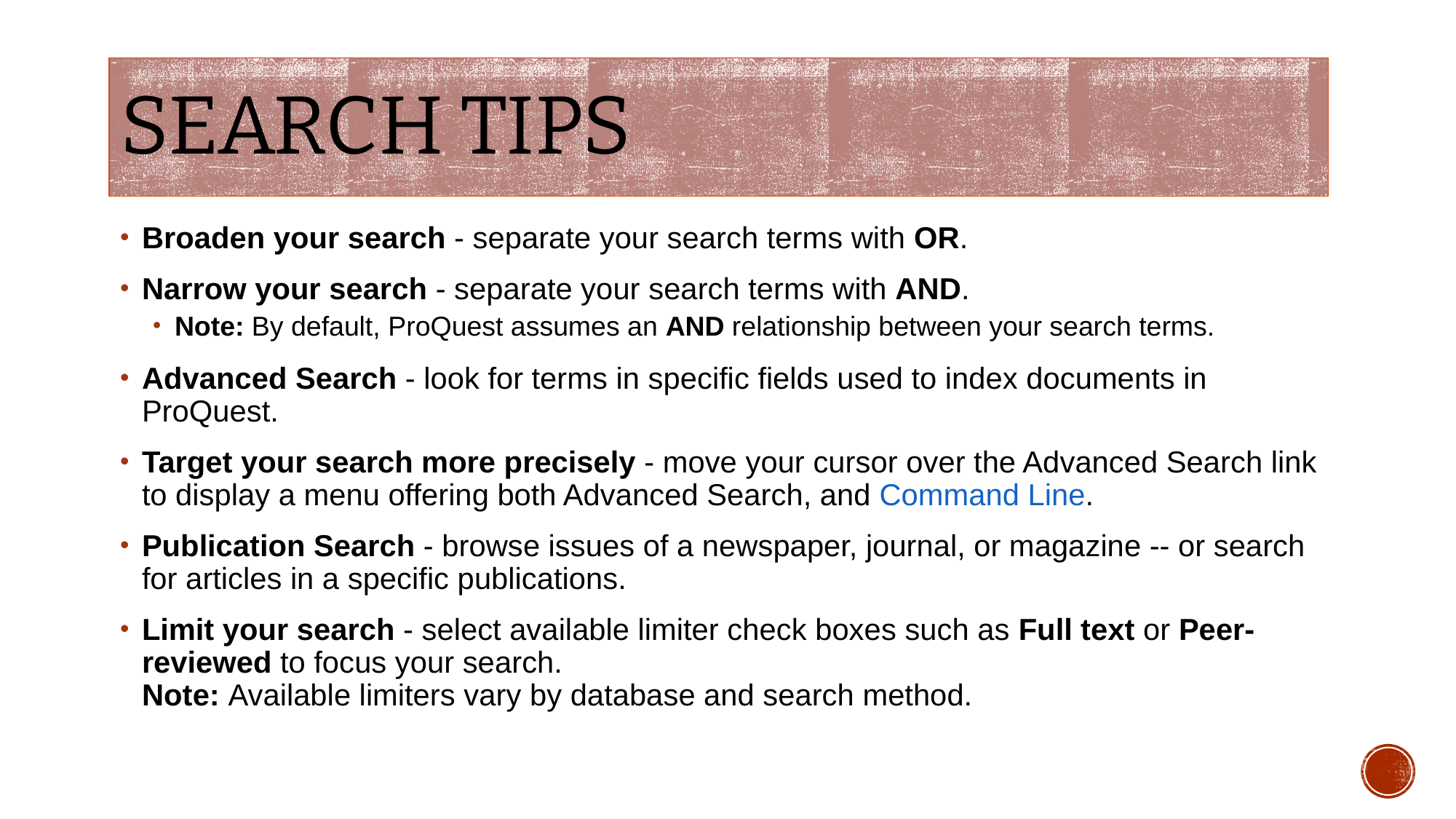

# Search tips
Broaden your search - separate your search terms with OR.
Narrow your search - separate your search terms with AND.
Note: By default, ProQuest assumes an AND relationship between your search terms.
Advanced Search - look for terms in specific fields used to index documents in ProQuest.
Target your search more precisely - move your cursor over the Advanced Search link to display a menu offering both Advanced Search, and Command Line.
Publication Search - browse issues of a newspaper, journal, or magazine -- or search for articles in a specific publications.
Limit your search - select available limiter check boxes such as Full text or Peer-reviewed to focus your search.
Note: Available limiters vary by database and search method.